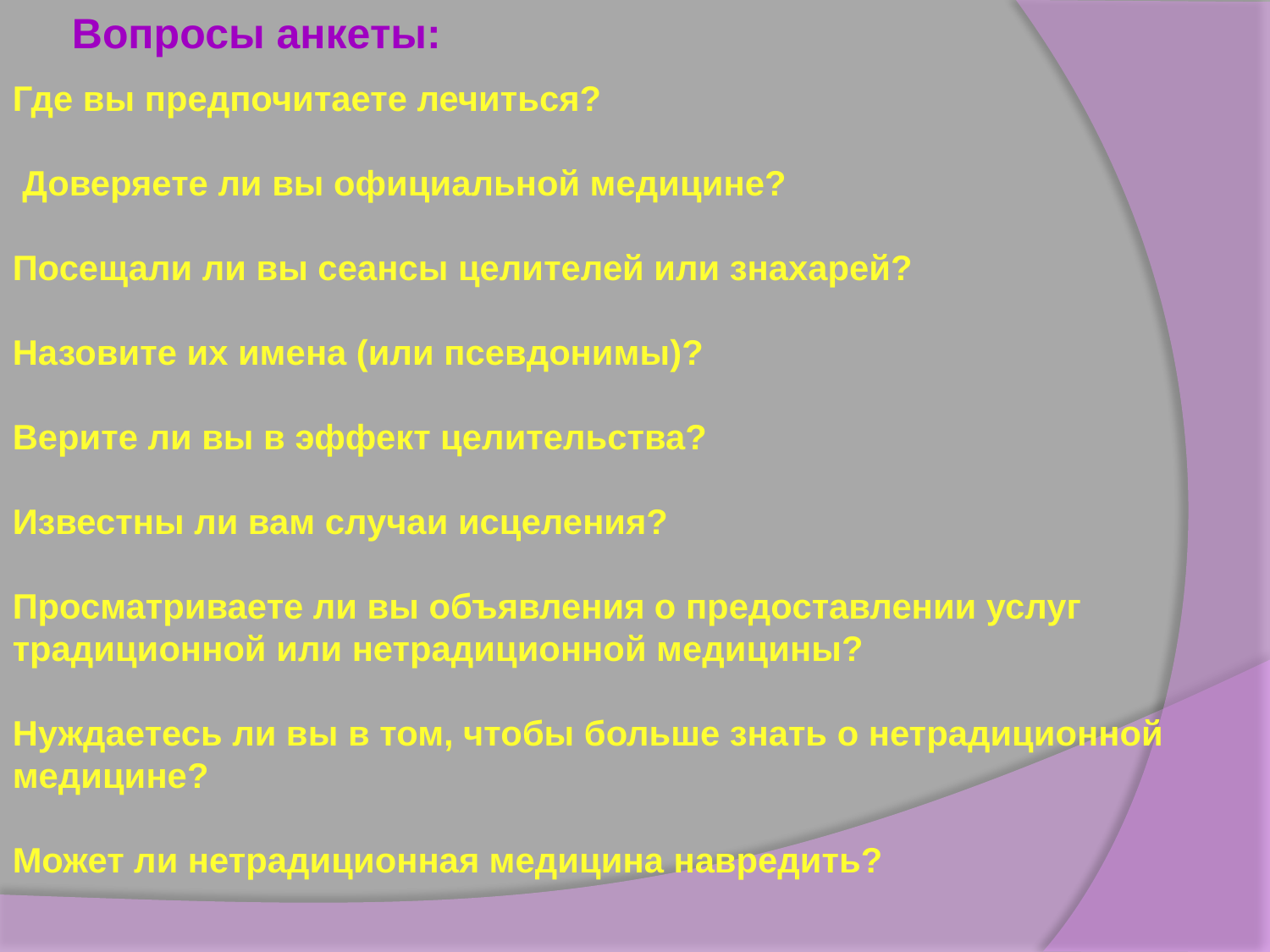

Вопросы анкеты:
Где вы предпочитаете лечиться?

 Доверяете ли вы официальной медицине?

Посещали ли вы сеансы целителей или знахарей?

Назовите их имена (или псевдонимы)?

Верите ли вы в эффект целительства?

Известны ли вам случаи исцеления?

Просматриваете ли вы объявления о предоставлении услуг традиционной или нетрадиционной медицины?

Нуждаетесь ли вы в том, чтобы больше знать о нетрадиционной медицине?

Может ли нетрадиционная медицина навредить?